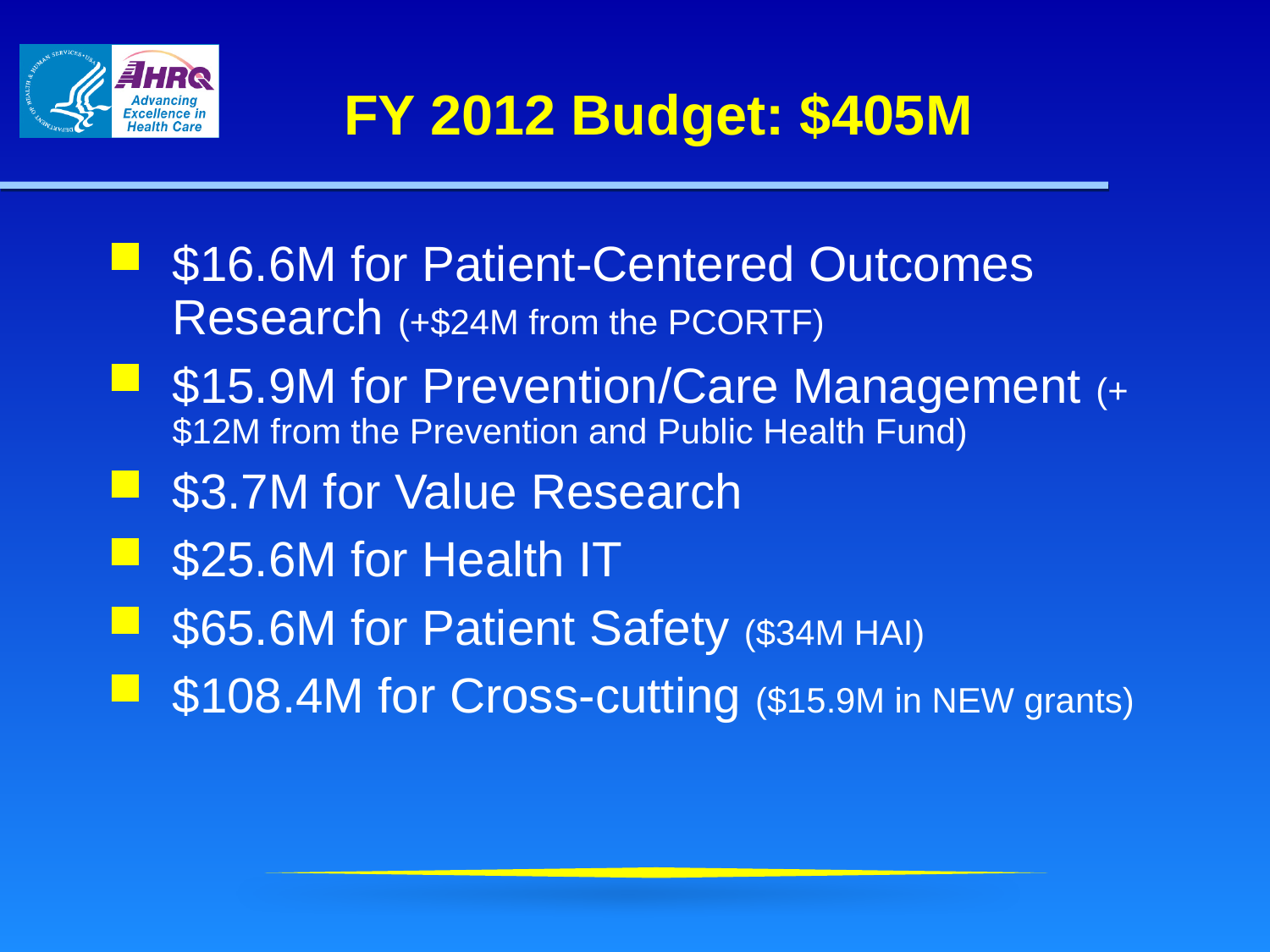

# FY 2012 Budget: $405M
$16.6M for Patient-Centered Outcomes Research (+$24M from the PCORTF)
$15.9M for Prevention/Care Management (+$12M from the Prevention and Public Health Fund)
$3.7M for Value Research
$25.6M for Health IT
$65.6M for Patient Safety ($34M HAI)
$108.4M for Cross-cutting ($15.9M in NEW grants)